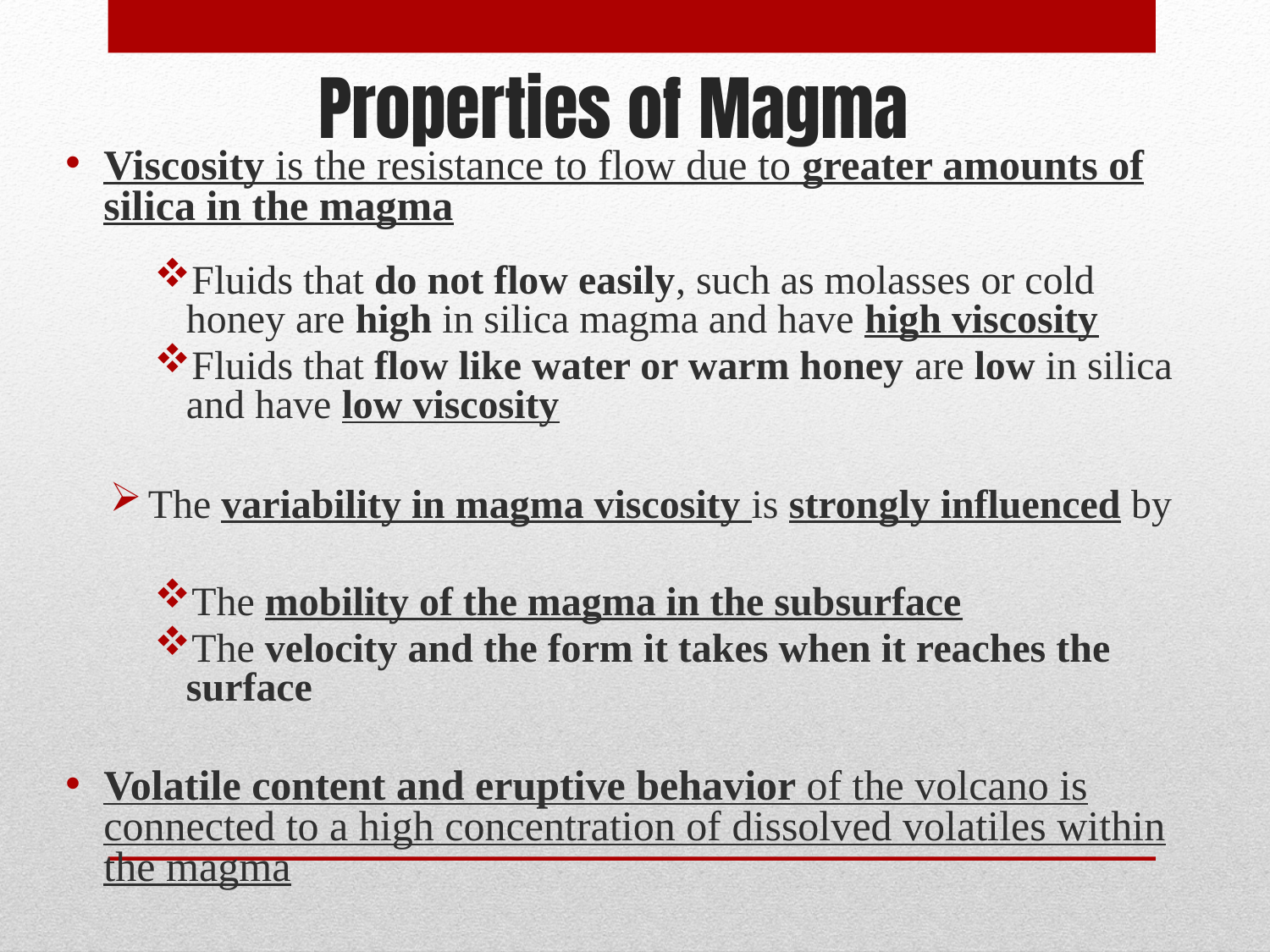

# Properties of Magma

Viscosity is the resistance to flow due to greater amounts of silica in the magma

Fluids that do not flow easily, such as molasses or cold honey are high in silica magma and have high viscosity
Fluids that flow like water or warm honey are low in silica and have low viscosity

The variability in magma viscosity is strongly influenced by

The mobility of the magma in the subsurface
The velocity and the form it takes when it reaches the surface

Volatile content and eruptive behavior of the volcano is connected to a high concentration of dissolved volatiles within the magma